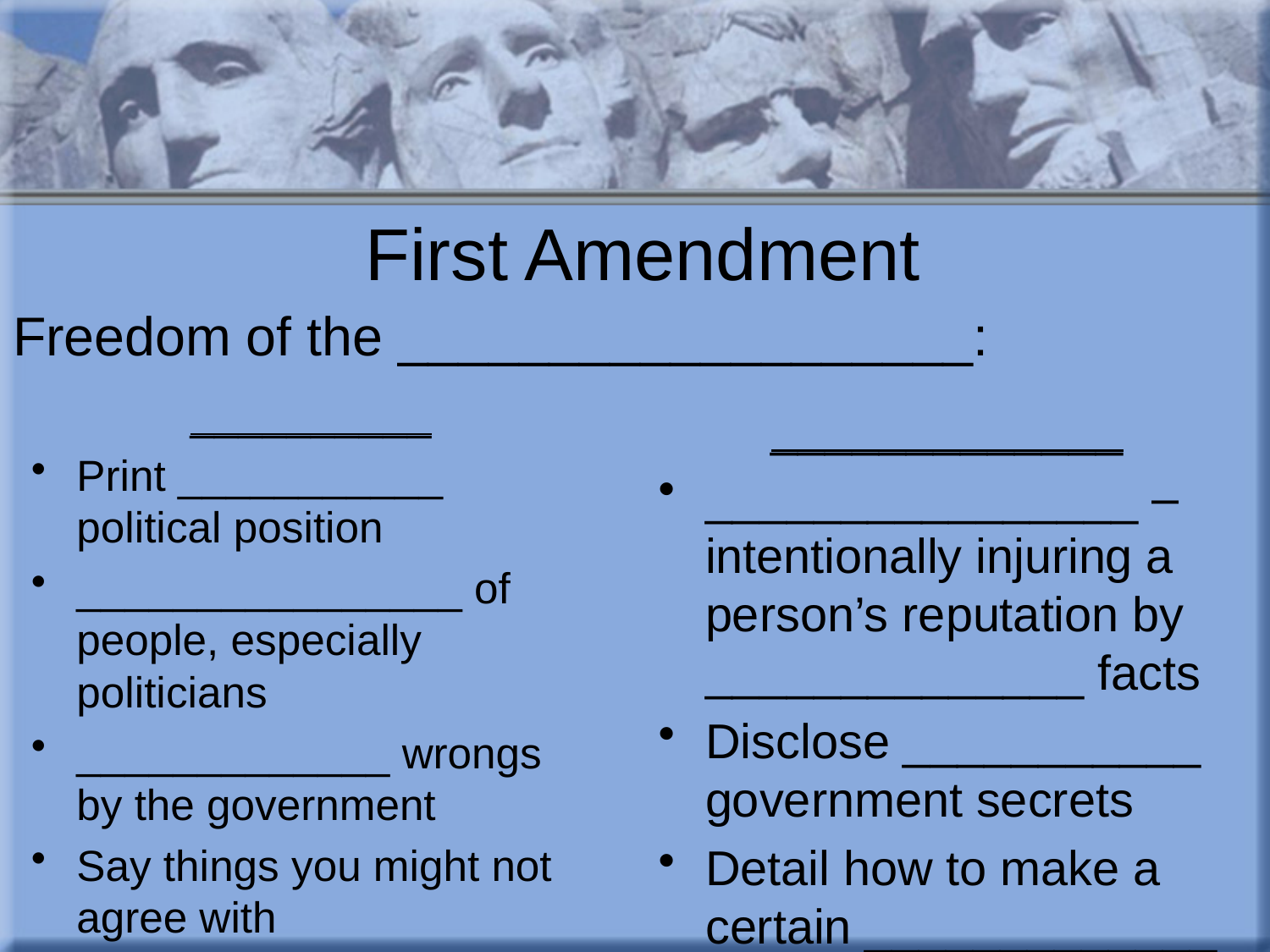

# First Amendment
Freedom of the ___________________:
__________
Print ___________ political position
________________ of people, especially politicians
_____________ wrongs by the government
Say things you might not agree with

_____________
________________ –intentionally injuring a person’s reputation by ______________ facts
Disclose ___________ government secrets
Detail how to make a certain _____________